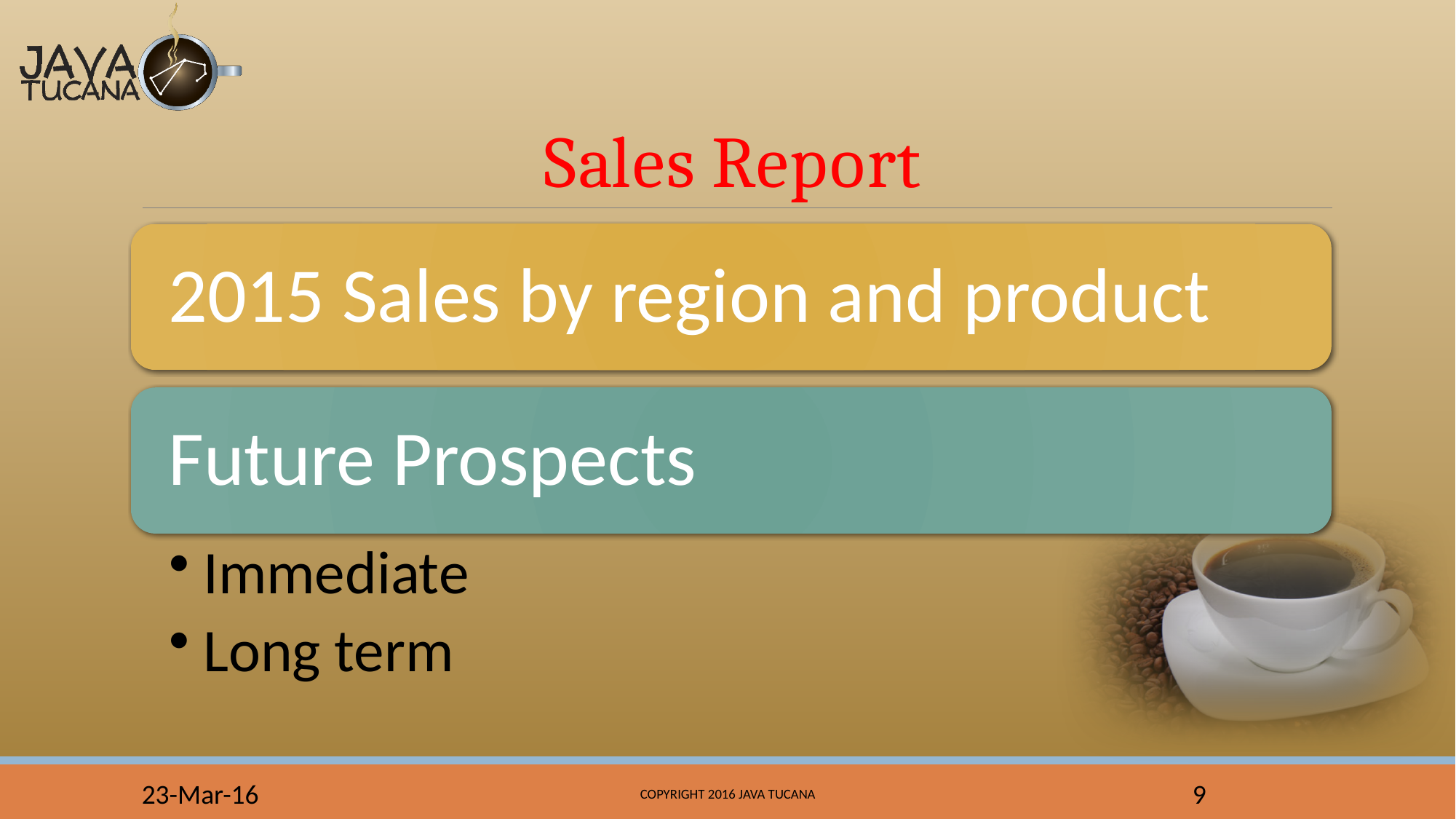

# Sales Report
2015 Sales by region and product
Future Prospects
Immediate
Long term
23-Mar-16
Copyright 2016 Java Tucana
9